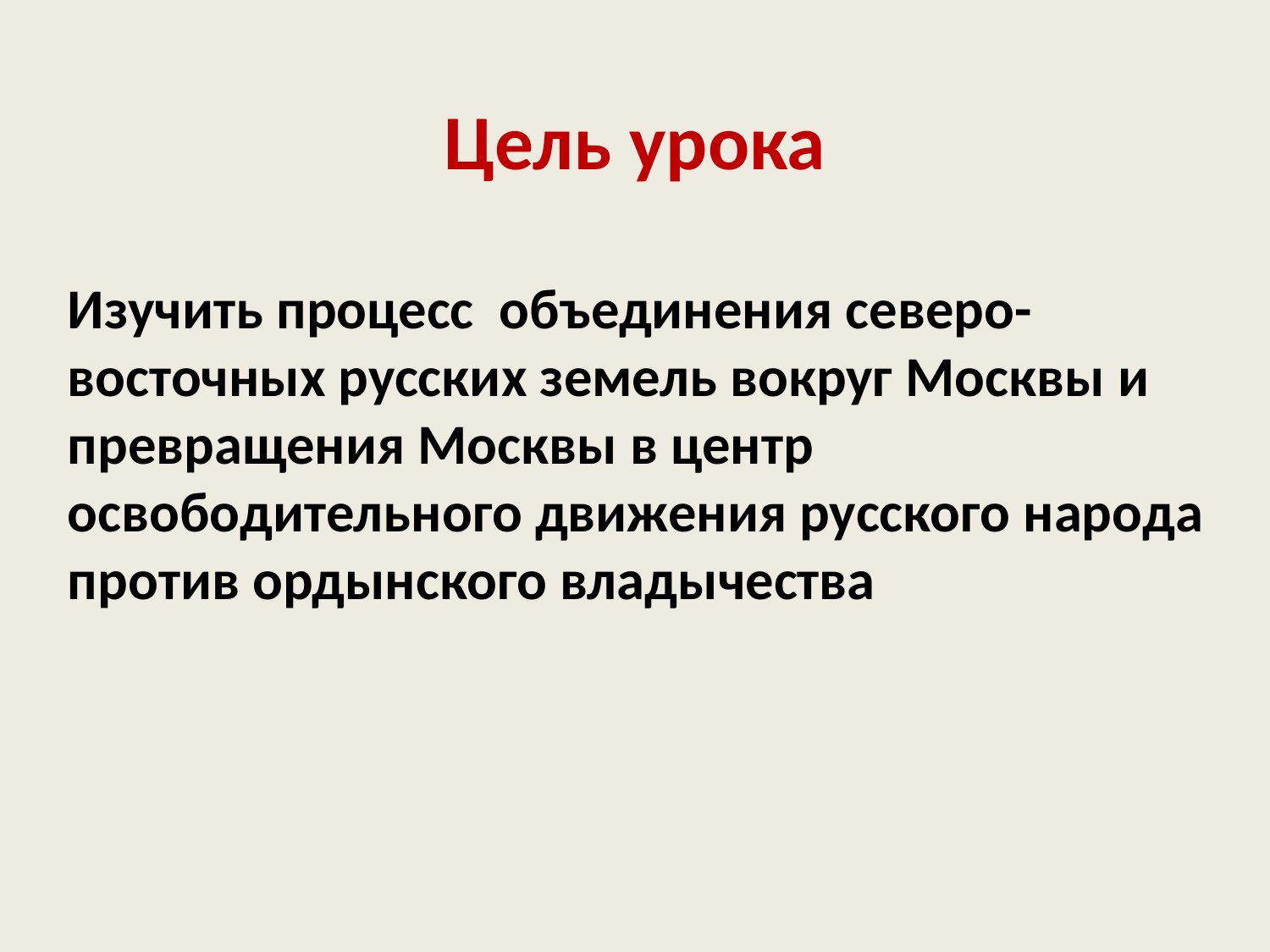

Цель урока
Изучить процесс  объединения северо-восточных русских земель вокруг Москвы и превращения Москвы в центр освободительного движения русского народа против ордынского владычества